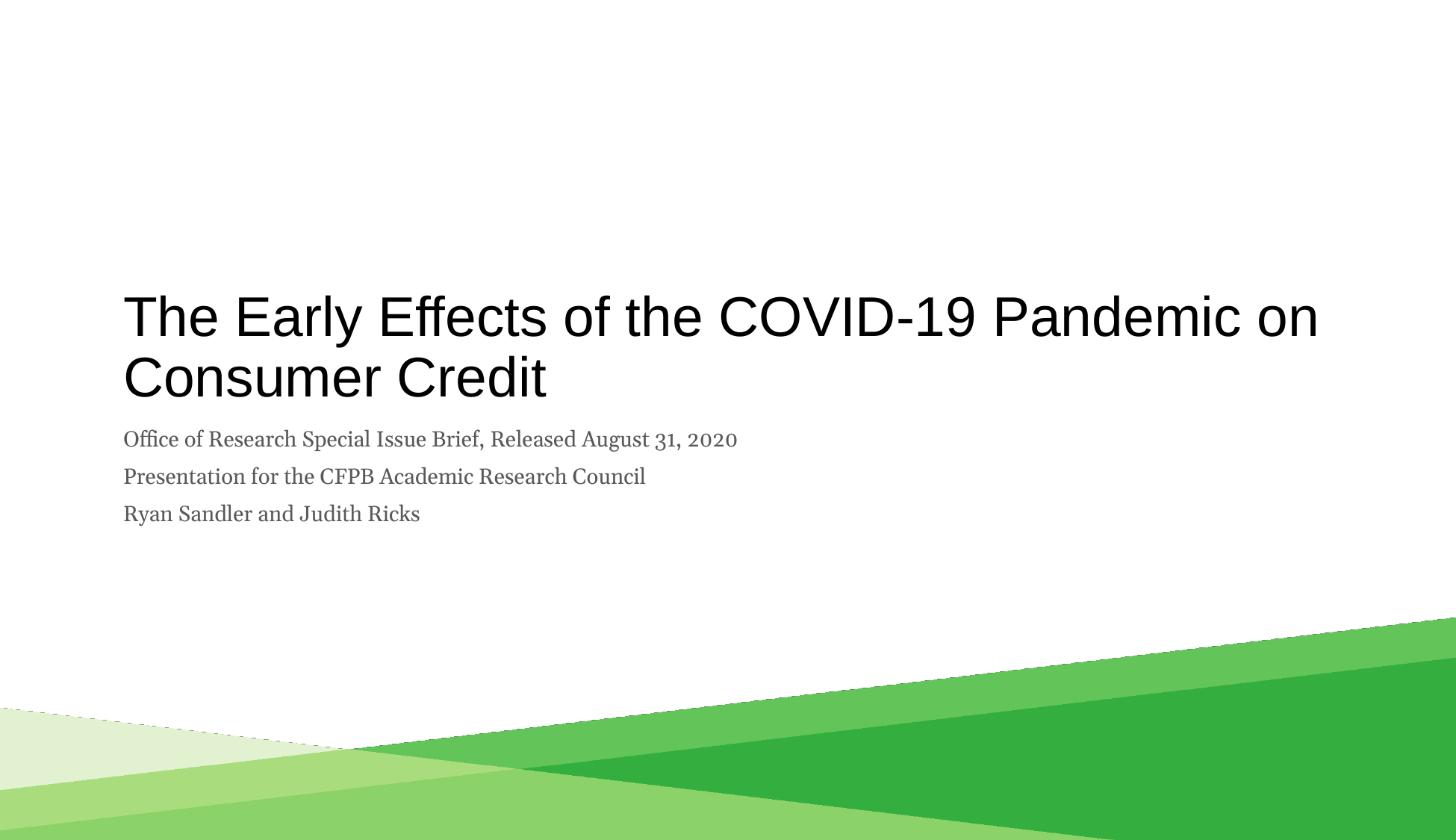

# The Early Effects of the COVID-19 Pandemic on Consumer Credit
Office of Research Special Issue Brief, Released August 31, 2020
Presentation for the CFPB Academic Research Council
Ryan Sandler and Judith Ricks